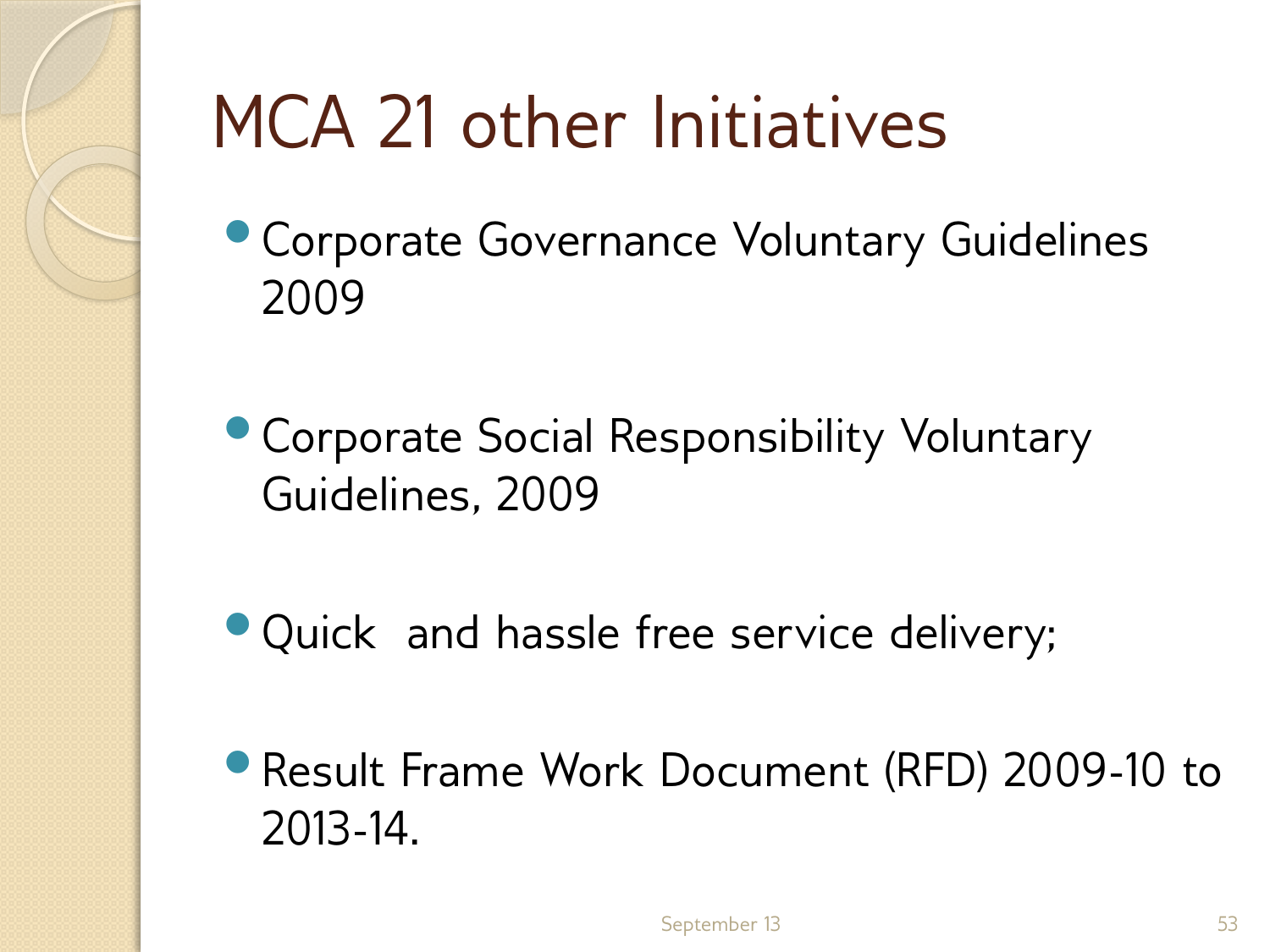

# MCA 21 other Initiatives
Corporate Governance Voluntary Guidelines 2009

Corporate Social Responsibility Voluntary Guidelines, 2009

Quick  and hassle free service delivery;

Result Frame Work Document (RFD) 2009-10 to 2013-14.
September 13
53